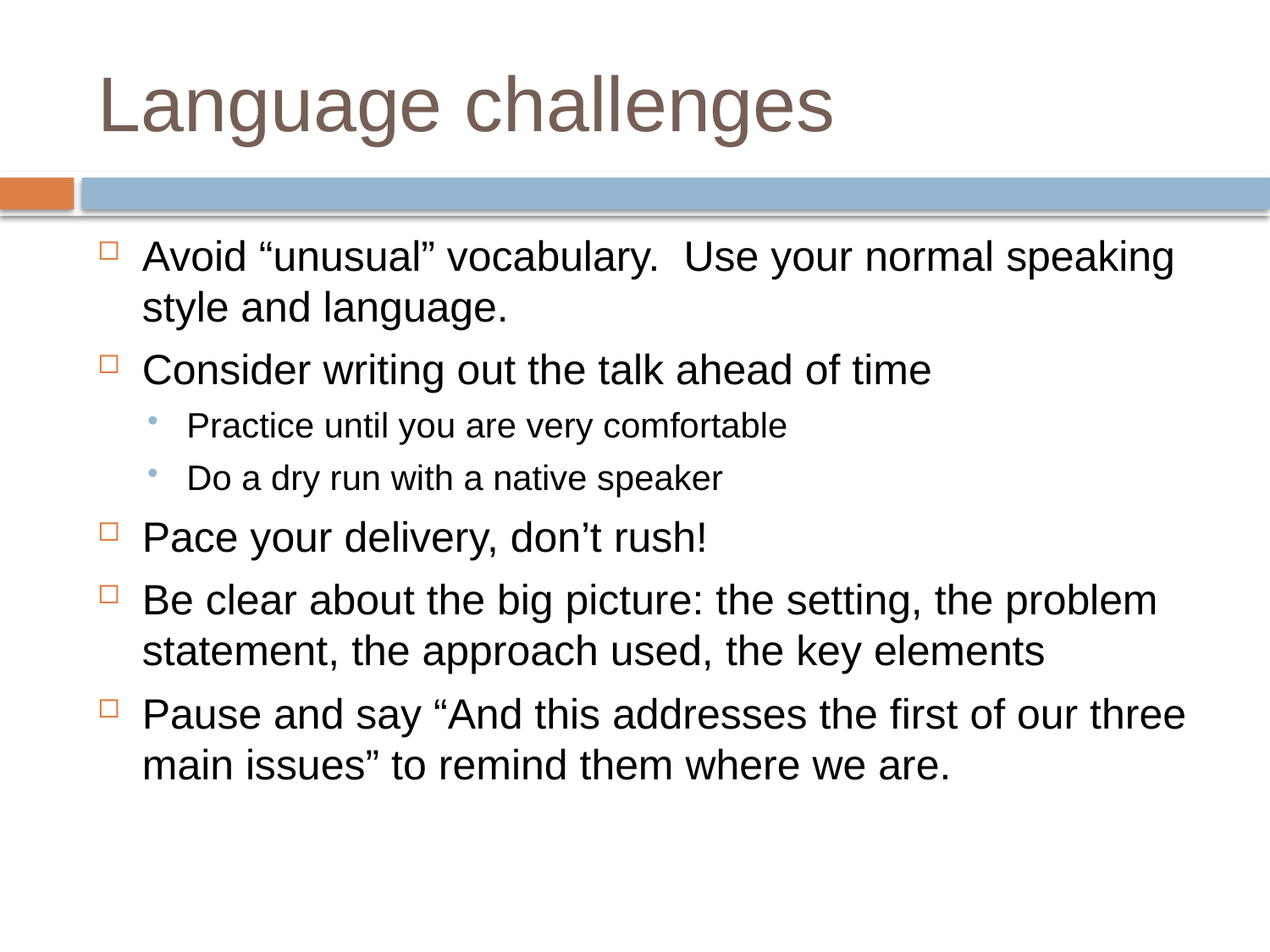

# Language challenges
Avoid “unusual” vocabulary.  Use your normal speaking style and language.
Consider writing out the talk ahead of time
Practice until you are very comfortable
Do a dry run with a native speaker
Pace your delivery, don’t rush!
Be clear about the big picture: the setting, the problem statement, the approach used, the key elements
Pause and say “And this addresses the first of our three main issues” to remind them where we are.